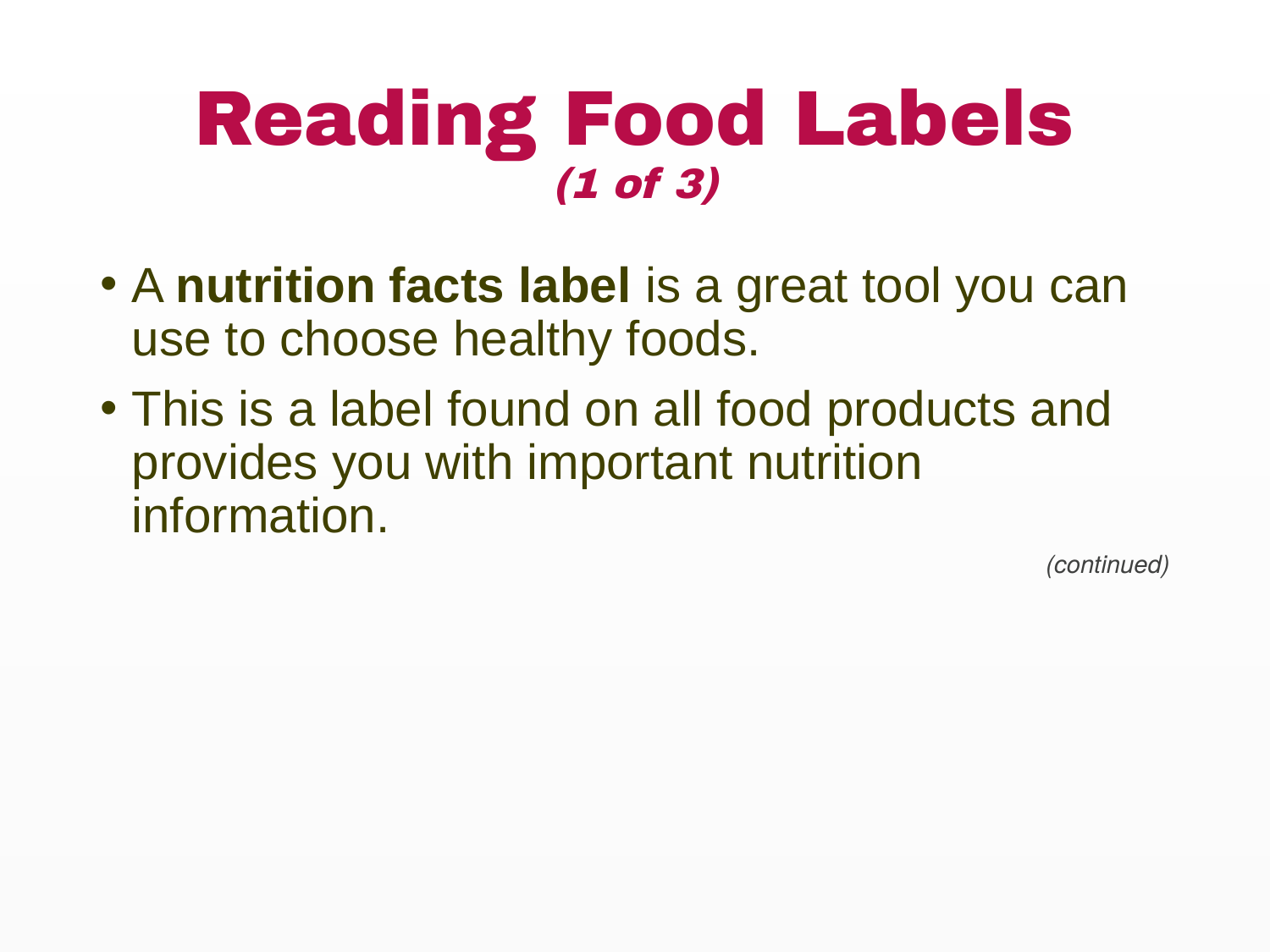

# Reading Food Labels (1 of 3)
A nutrition facts label is a great tool you can use to choose healthy foods.
This is a label found on all food products and provides you with important nutrition information.
(continued)